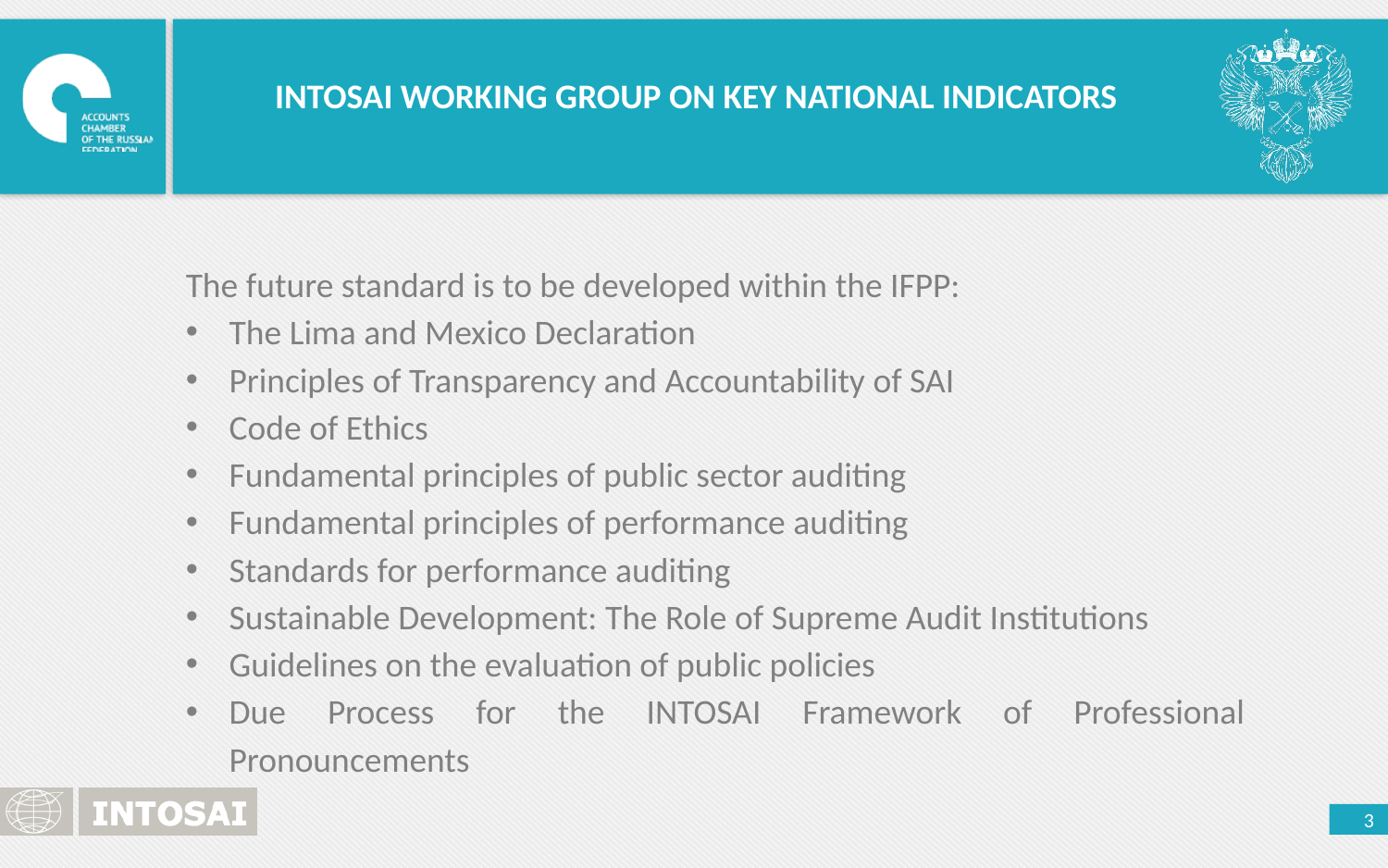

INTOSAI WORKING GROUP ON KEY NATIONAL INDICATORS
The future standard is to be developed within the IFPP:
The Lima and Mexico Declaration
Principles of Transparency and Accountability of SAI
Code of Ethics
Fundamental principles of public sector auditing
Fundamental principles of performance auditing
Standards for performance auditing
Sustainable Development: The Role of Supreme Audit Institutions
Guidelines on the evaluation of public policies
Due Process for the INTOSAI Framework of Professional Pronouncements